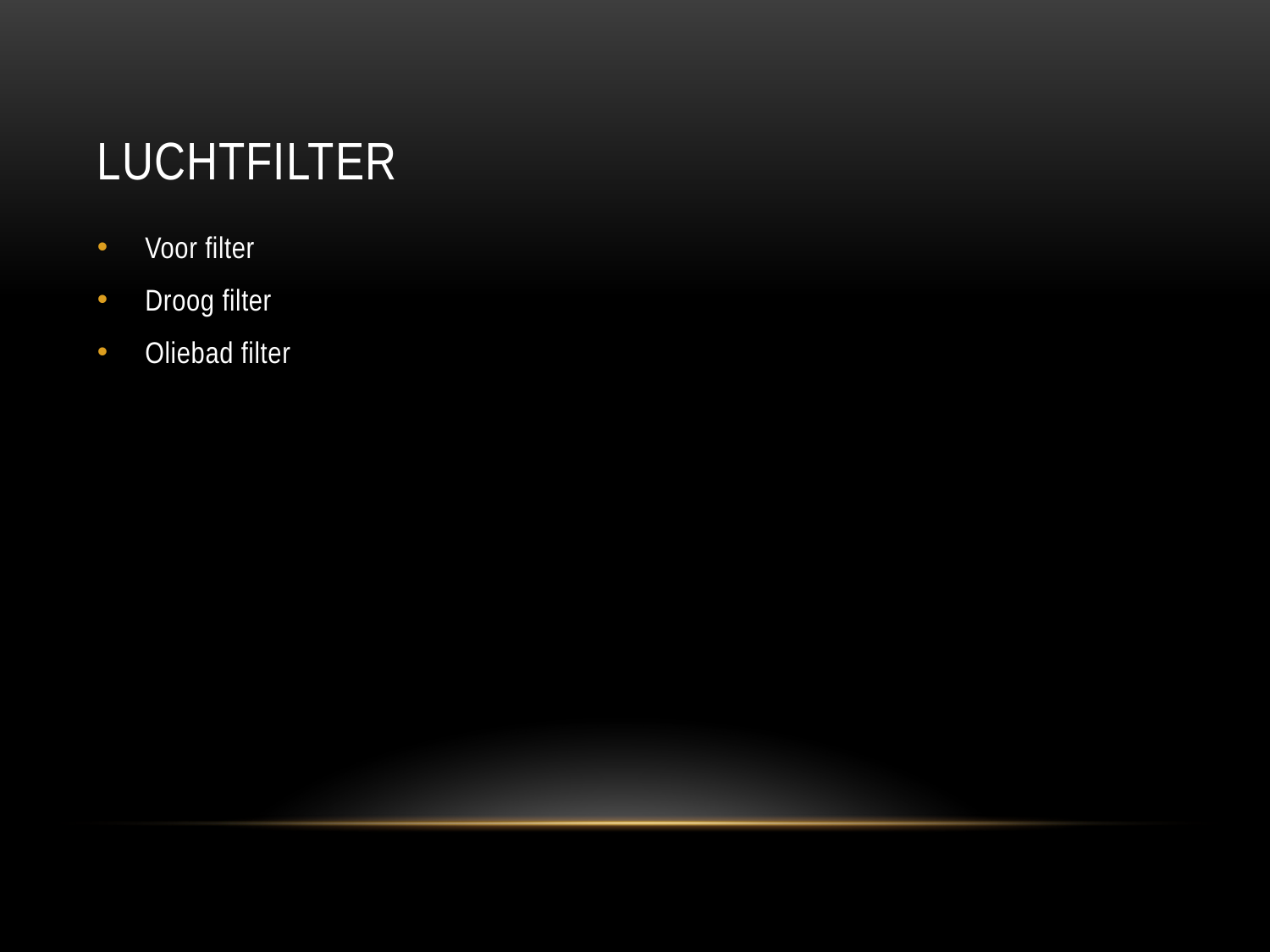

# Luchtfilter
Voor filter
Droog filter
Oliebad filter